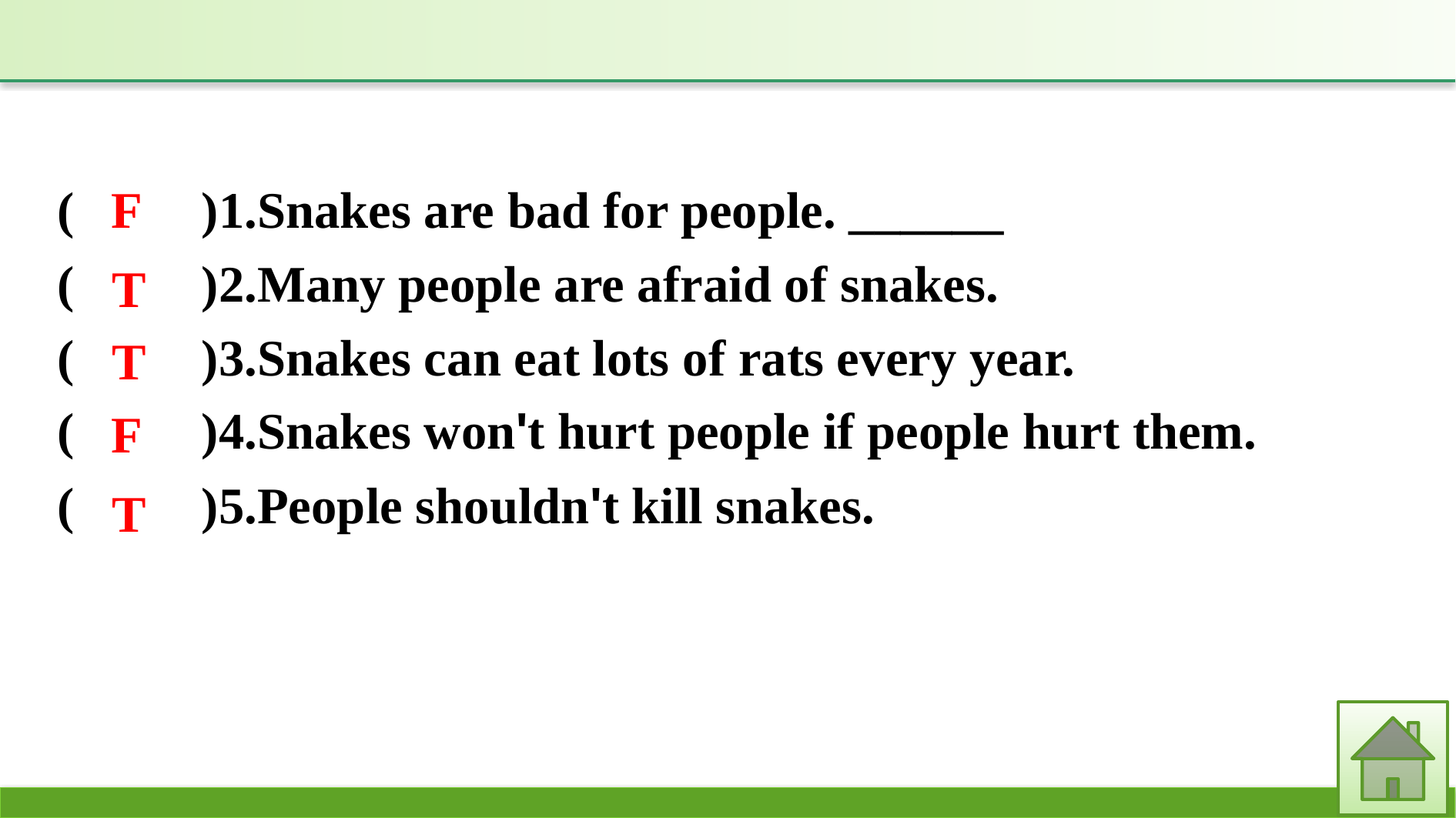

(　　)1.Snakes are bad for people. ______
(　　)2.Many people are afraid of snakes.
(　　)3.Snakes can eat lots of rats every year.
(　　)4.Snakes won't hurt people if people hurt them.
(　　)5.People shouldn't kill snakes.
F
T
T
F
T